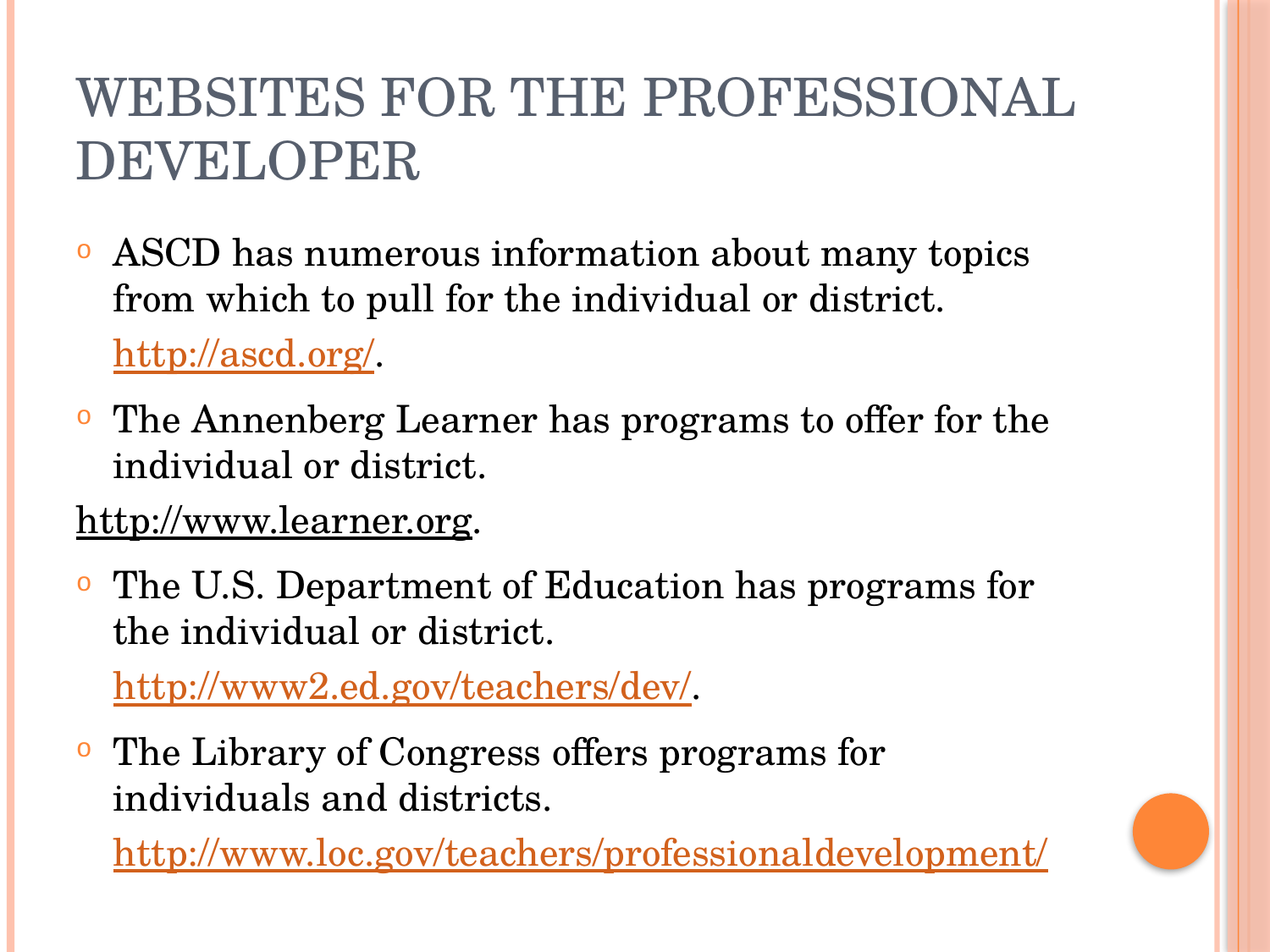

# Websites for the professional developer
ASCD has numerous information about many topics from which to pull for the individual or district.
	http://ascd.org/.
The Annenberg Learner has programs to offer for the individual or district.
	http://www.learner.org.
The U.S. Department of Education has programs for the individual or district.
	http://www2.ed.gov/teachers/dev/.
The Library of Congress offers programs for individuals and districts.
	http://www.loc.gov/teachers/professionaldevelopment/